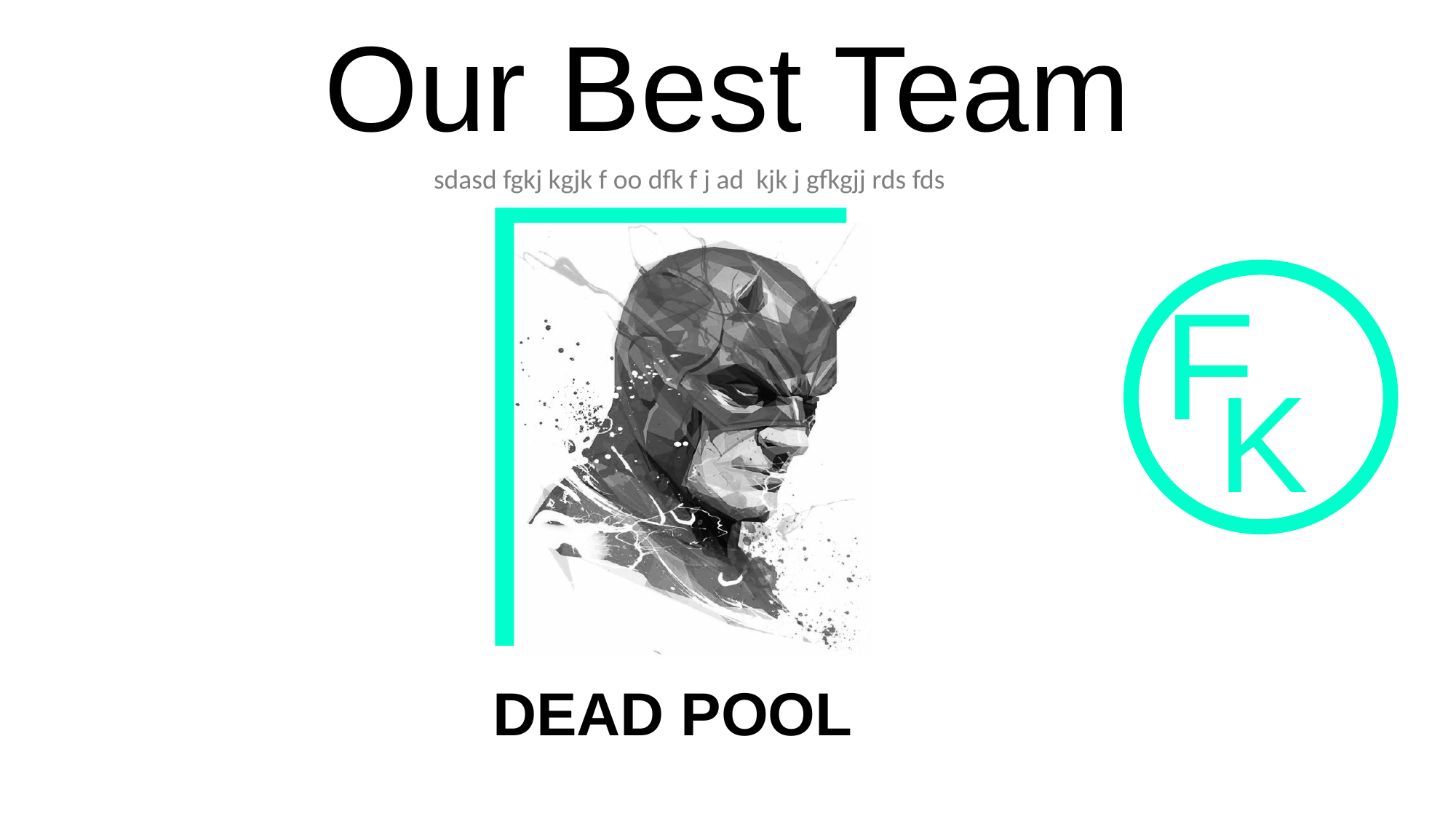

Our Best Team
sdasd fgkj kgjk f oo dfk f j ad  kjk j gfkgjj rds fds

F

K
DEAD POOL